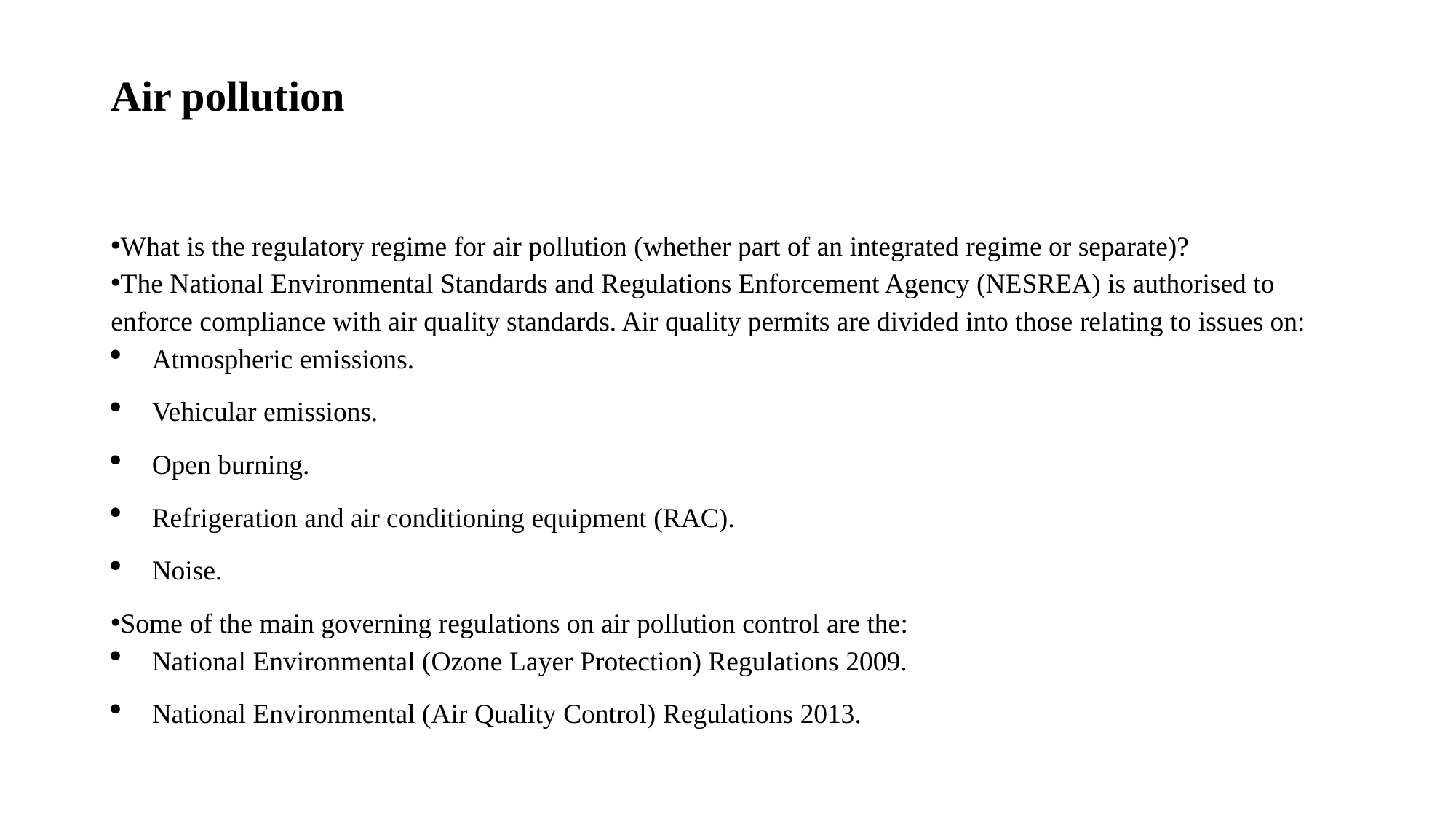

# Air pollution
What is the regulatory regime for air pollution (whether part of an integrated regime or separate)?
The National Environmental Standards and Regulations Enforcement Agency (NESREA) is authorised to enforce compliance with air quality standards. Air quality permits are divided into those relating to issues on:
Atmospheric emissions.
Vehicular emissions.
Open burning.
Refrigeration and air conditioning equipment (RAC).
Noise.
Some of the main governing regulations on air pollution control are the:
National Environmental (Ozone Layer Protection) Regulations 2009.
National Environmental (Air Quality Control) Regulations 2013.